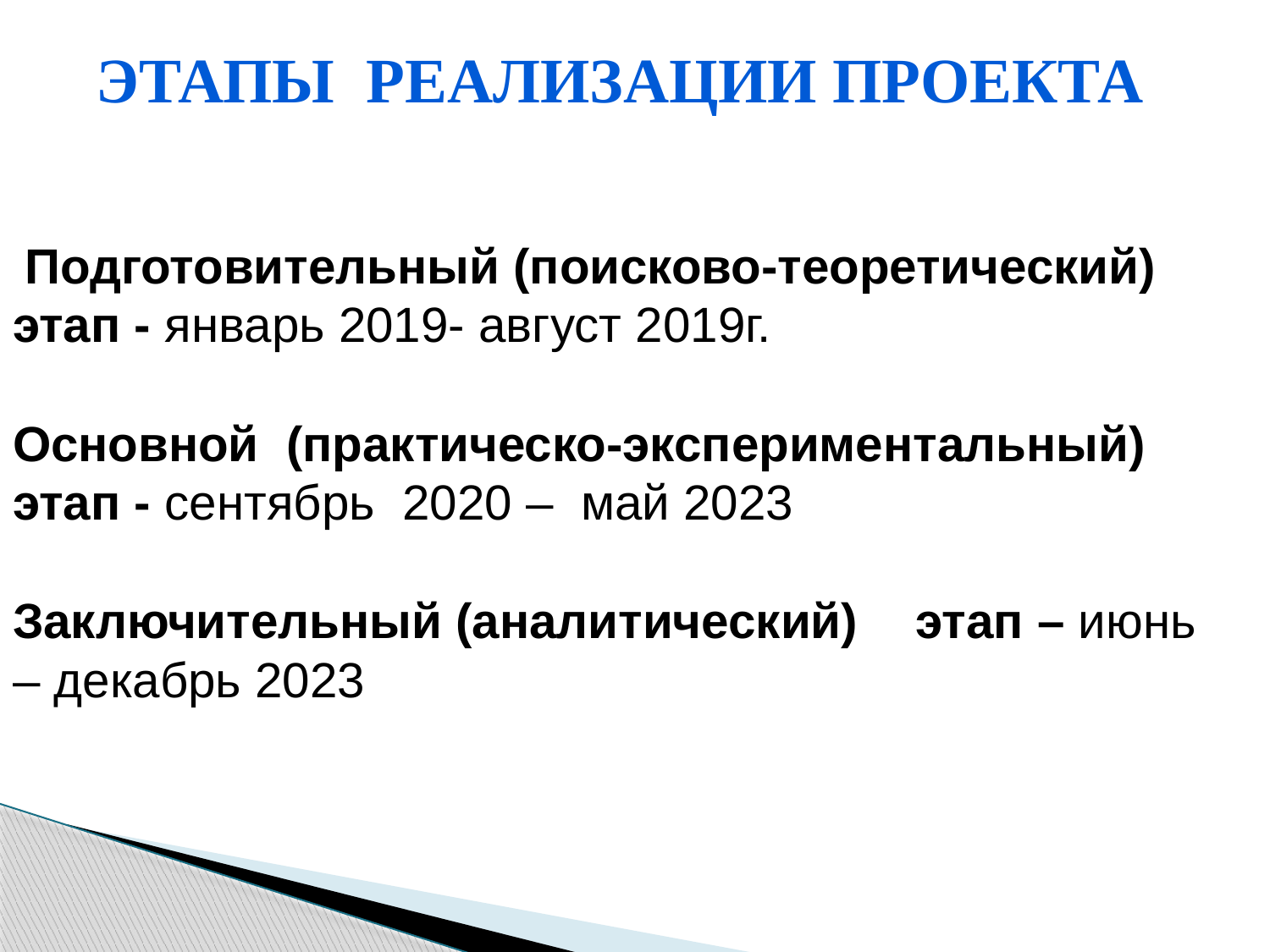

Этапы  реализации проекта

 Подготовительный (поисково-теоретический) этап - январь 2019- август 2019г.

Основной  (практическо-экспериментальный) этап - сентябрь  2020 –  май 2023

Заключительный (аналитический)	 этап – июнь – декабрь 2023